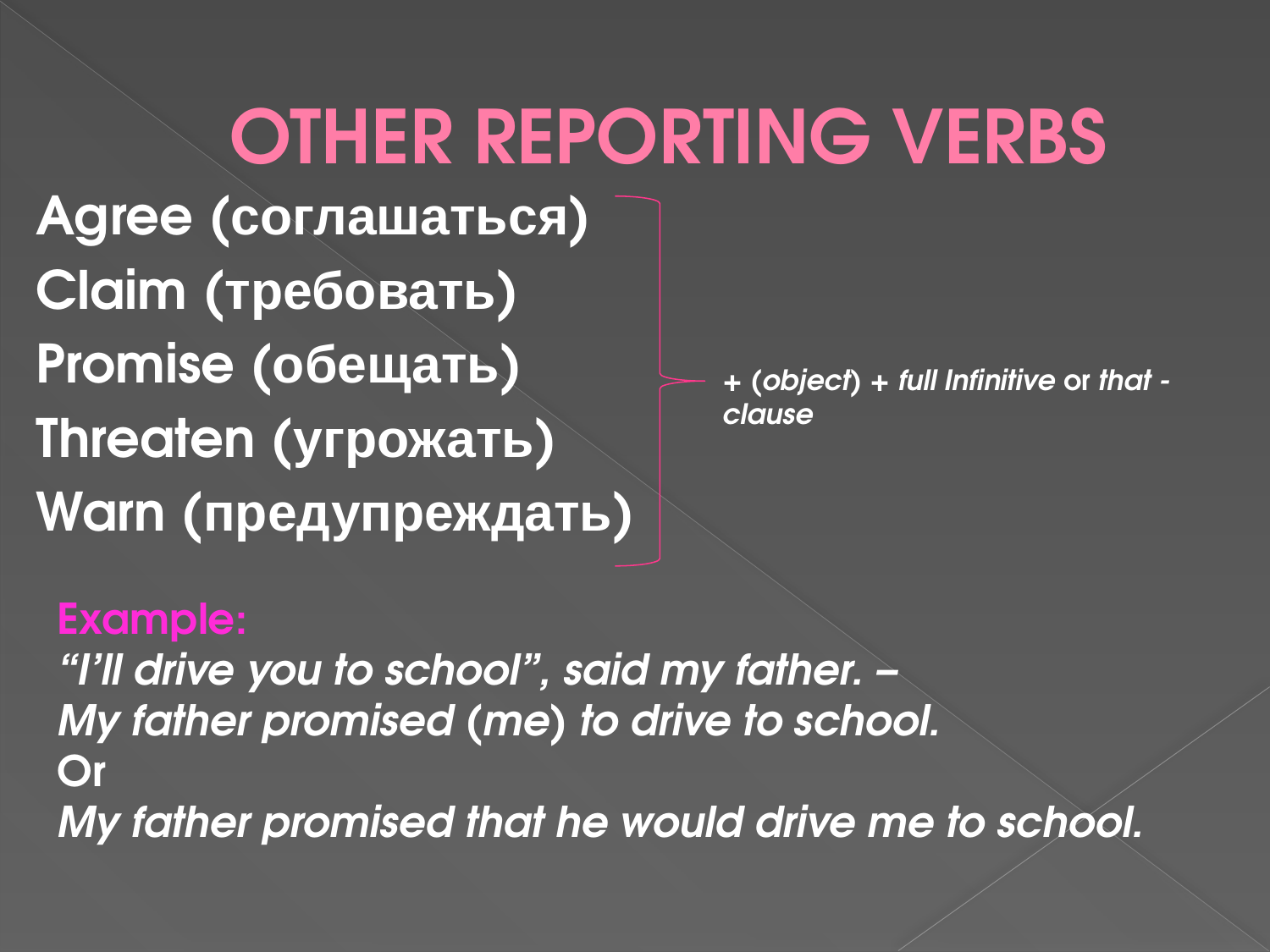

# OTHER REPORTING VERBS
Agree (соглашаться)
Claim (требовать)
Promise (обещать)
Threaten (угрожать)
Warn (предупреждать)

+ (object) + full Infinitive or that -clause
Example:
“I’ll drive you to school”, said my father. –
My father promised (me) to drive to school.
Or
My father promised that he would drive me to school.